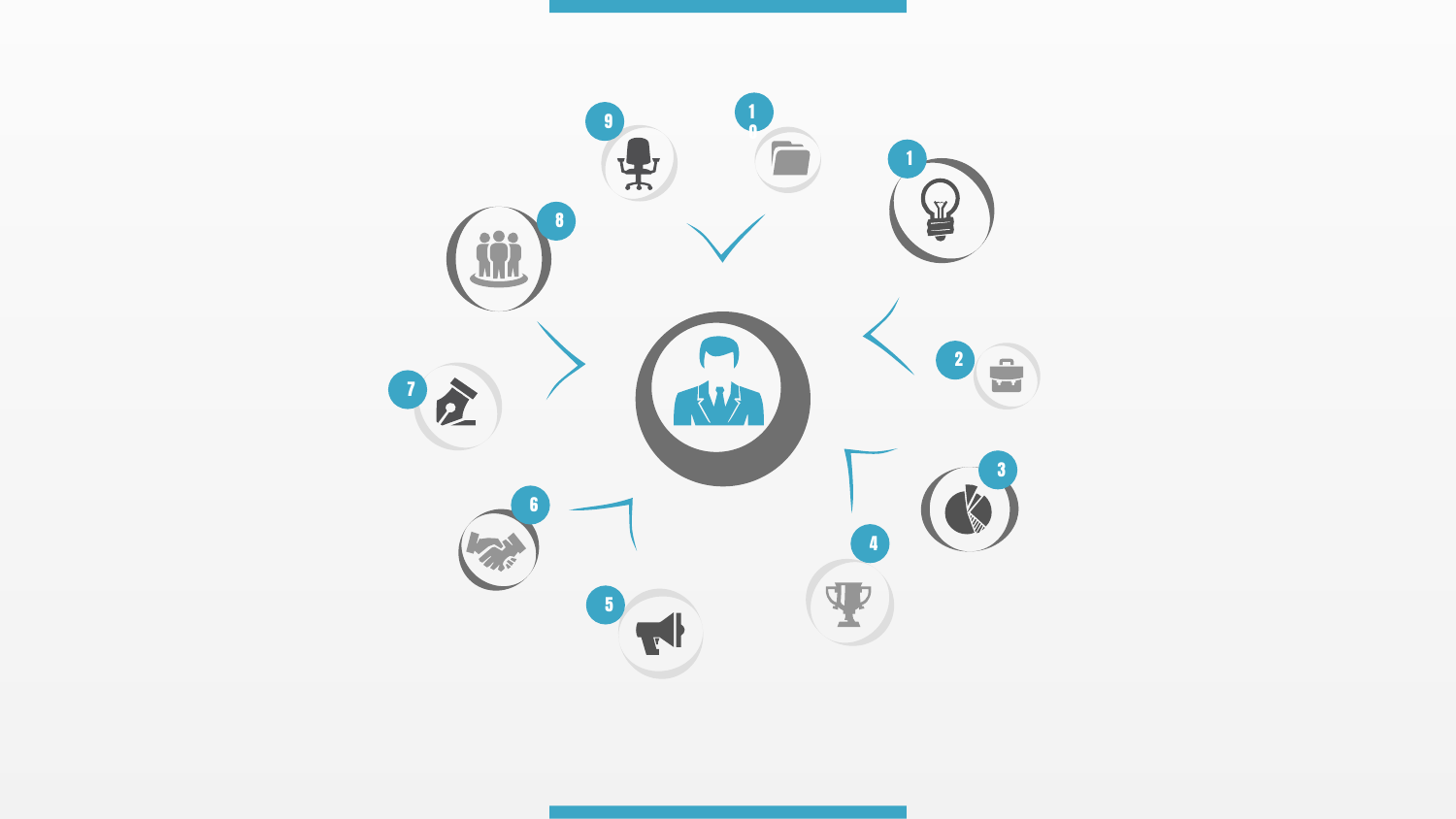

10

9

1

8

2

7

3

6

4

5